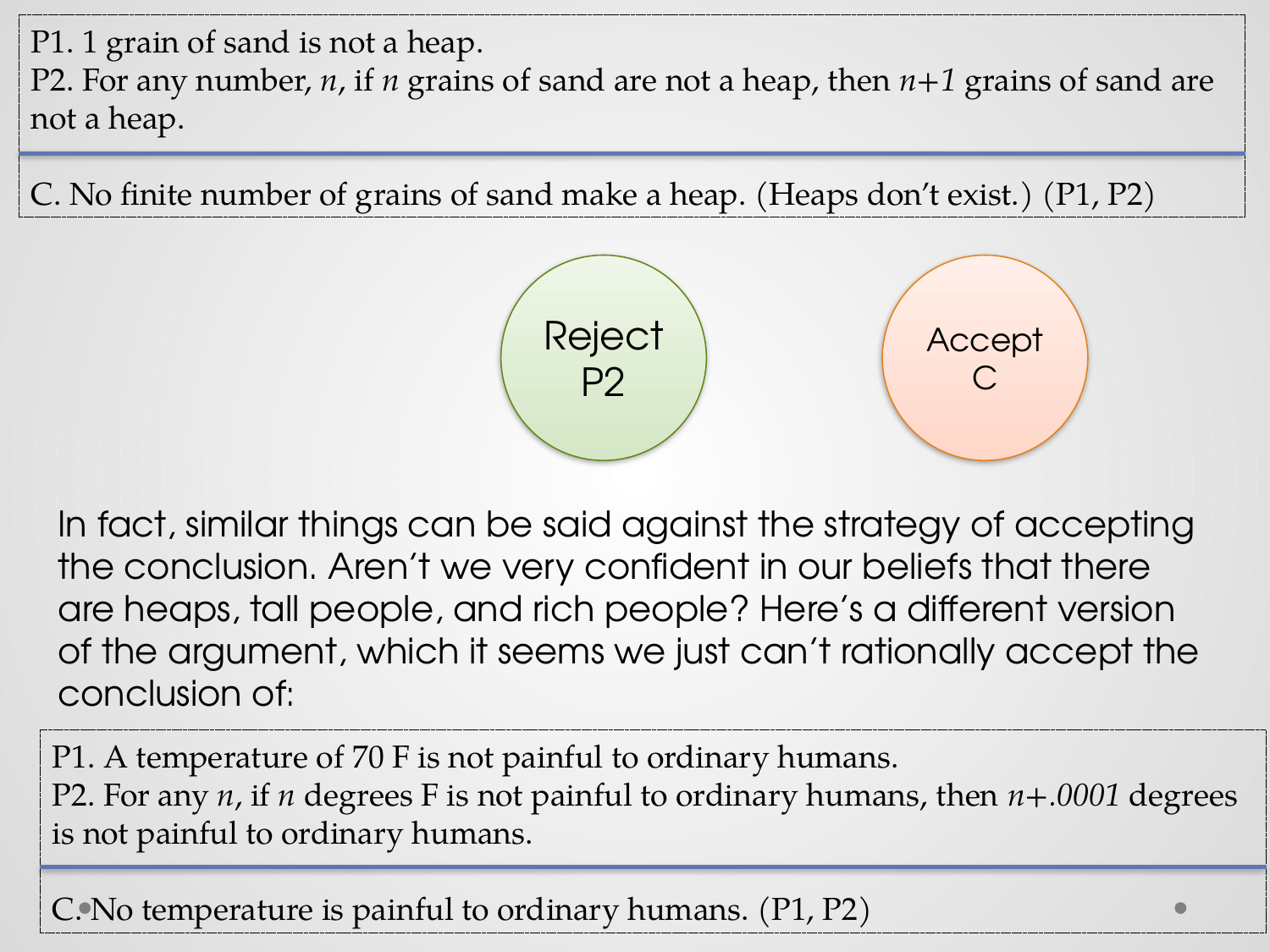

P1. 1 grain of sand is not a heap.
P2. For any number, n, if n grains of sand are not a heap, then n+1 grains of sand are not a heap.

C. No finite number of grains of sand make a heap. (Heaps don’t exist.) (P1, P2)
Reject P2
Accept C
In fact, similar things can be said against the strategy of accepting the conclusion. Aren’t we very confident in our beliefs that there are heaps, tall people, and rich people? Here’s a different version of the argument, which it seems we just can’t rationally accept the conclusion of:
P1. A temperature of 70 F is not painful to ordinary humans.
P2. For any n, if n degrees F is not painful to ordinary humans, then n+.0001 degrees is not painful to ordinary humans.

C. No temperature is painful to ordinary humans. (P1, P2)